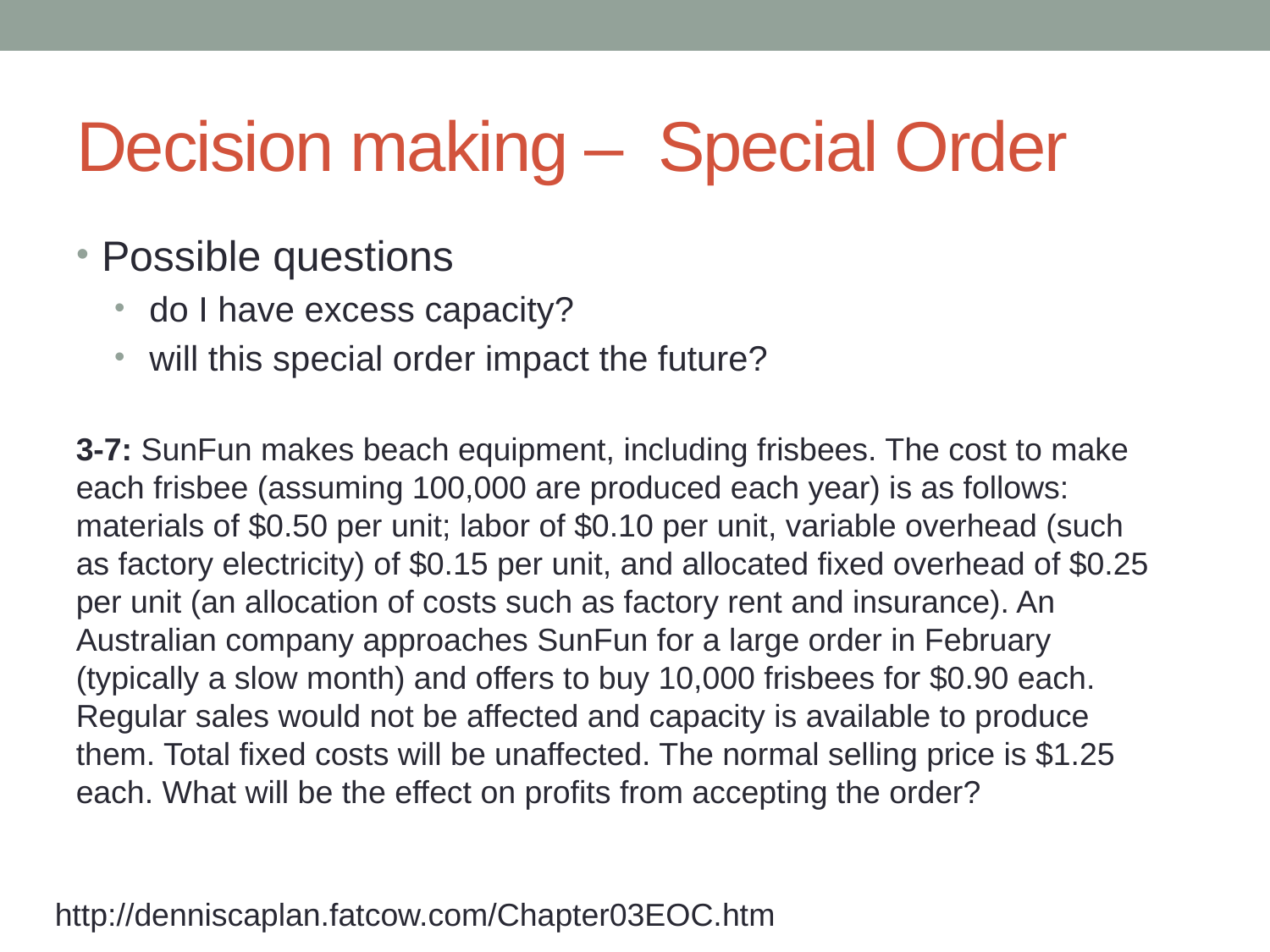

# Decision making –  Special Order
Possible questions
 do I have excess capacity?
 will this special order impact the future?

3-7: SunFun makes beach equipment, including frisbees. The cost to make each frisbee (assuming 100,000 are produced each year) is as follows: materials of $0.50 per unit; labor of $0.10 per unit, variable overhead (such as factory electricity) of $0.15 per unit, and allocated fixed overhead of $0.25 per unit (an allocation of costs such as factory rent and insurance). An Australian company approaches SunFun for a large order in February (typically a slow month) and offers to buy 10,000 frisbees for $0.90 each. Regular sales would not be affected and capacity is available to produce them. Total fixed costs will be unaffected. The normal selling price is $1.25 each. What will be the effect on profits from accepting the order?
http://denniscaplan.fatcow.com/Chapter03EOC.htm